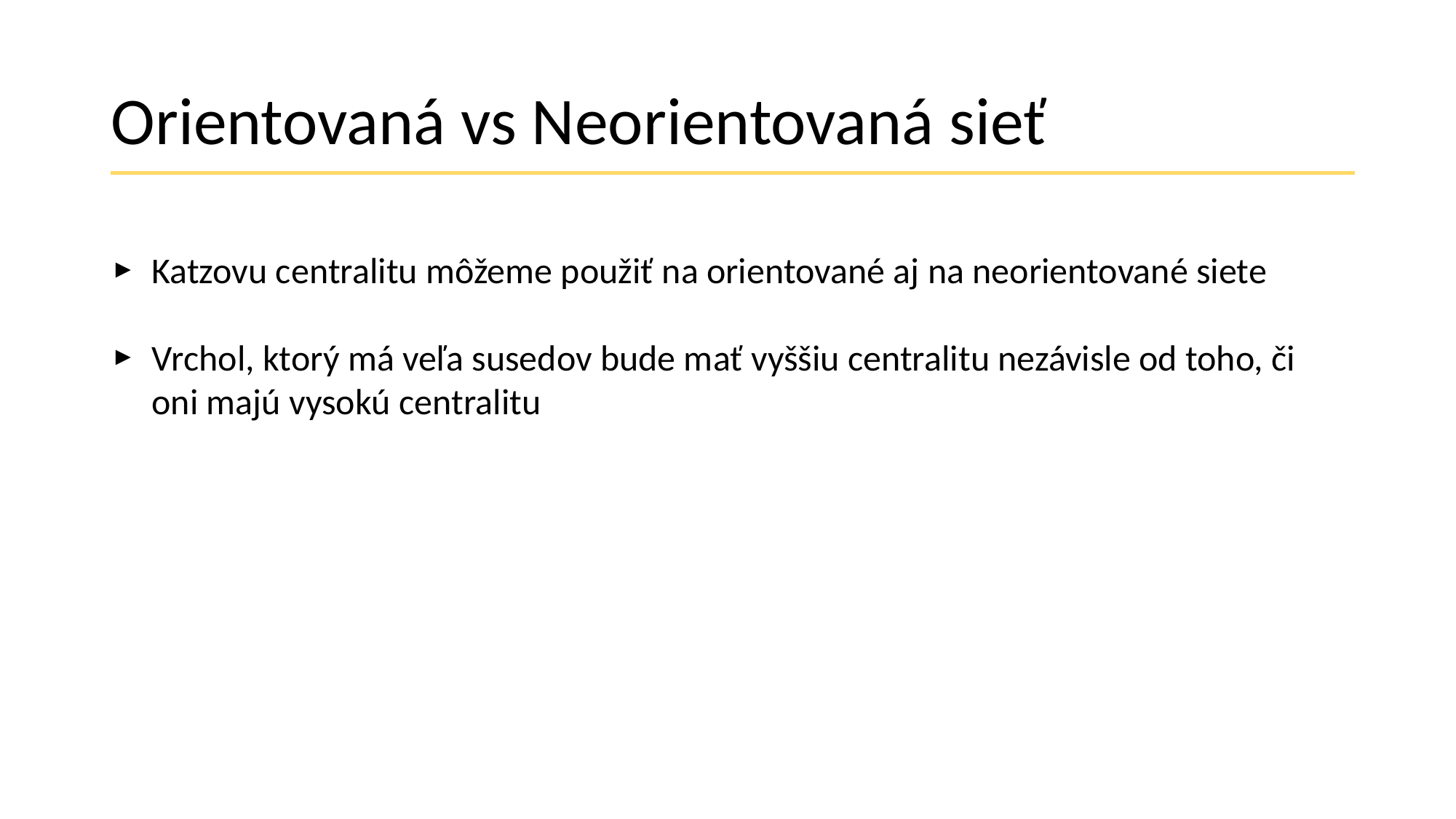

# Orientovaná vs Neorientovaná sieť
Katzovu centralitu môžeme použiť na orientované aj na neorientované siete

Vrchol, ktorý má veľa susedov bude mať vyššiu centralitu nezávisle od toho, či oni majú vysokú centralitu